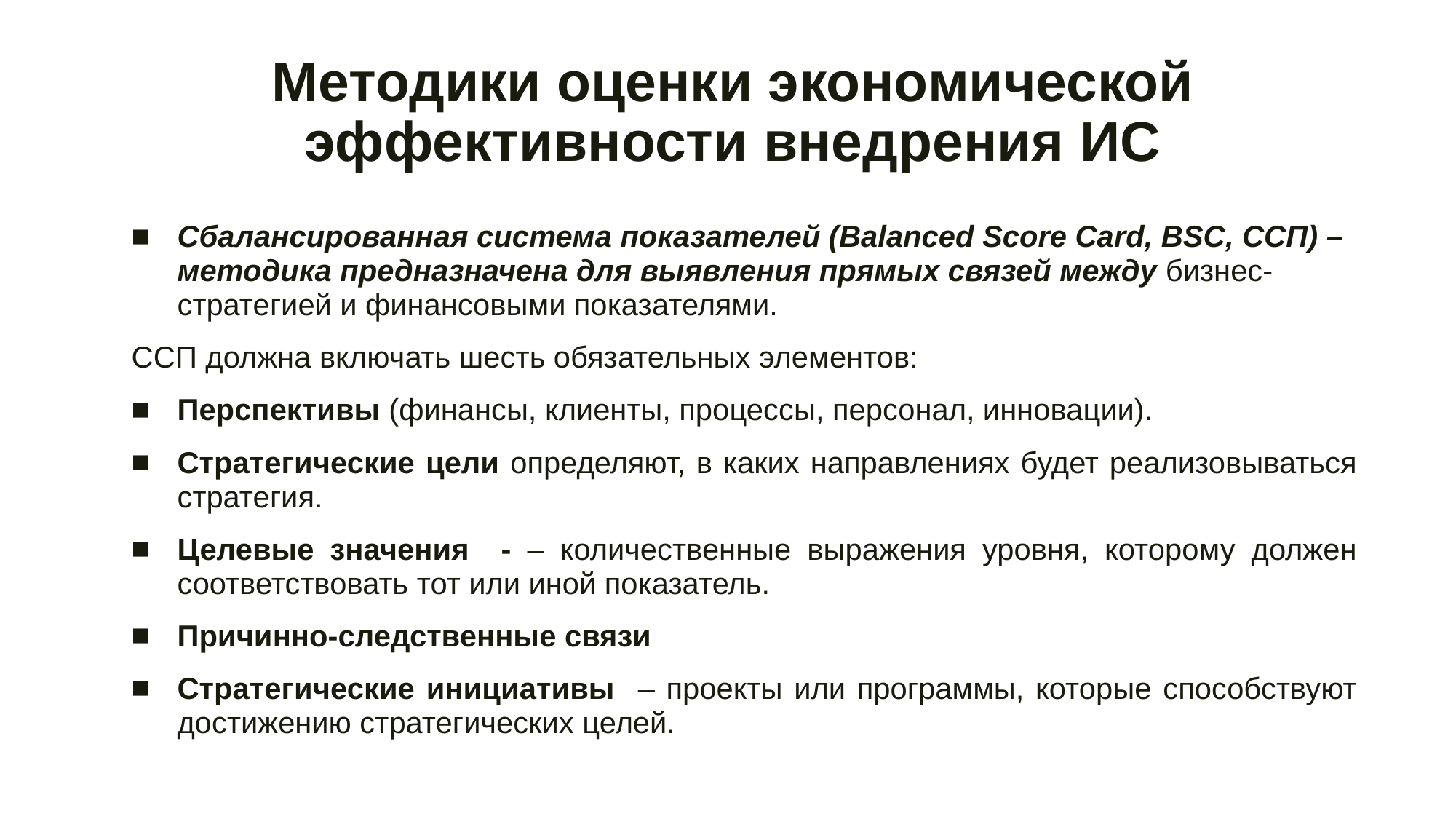

# Методики оценки экономической эффективности внедрения ИС
Сбалансированная система показателей (Balanced Score Card, BSC, ССП) – методика предназначена для выявления прямых связей между бизнес-стратегией и финансовыми показателями.
ССП должна включать шесть обязательных элементов:
Перспективы (финансы, клиенты, процессы, персонал, инновации).
Стратегические цели определяют, в каких направлениях будет реализовываться стратегия.
Целевые значения  - – количественные выражения уровня, которому должен соответствовать тот или иной показатель.
Причинно-следственные связи
Стратегические инициативы  – проекты или программы, которые способствуют достижению стратегических целей.